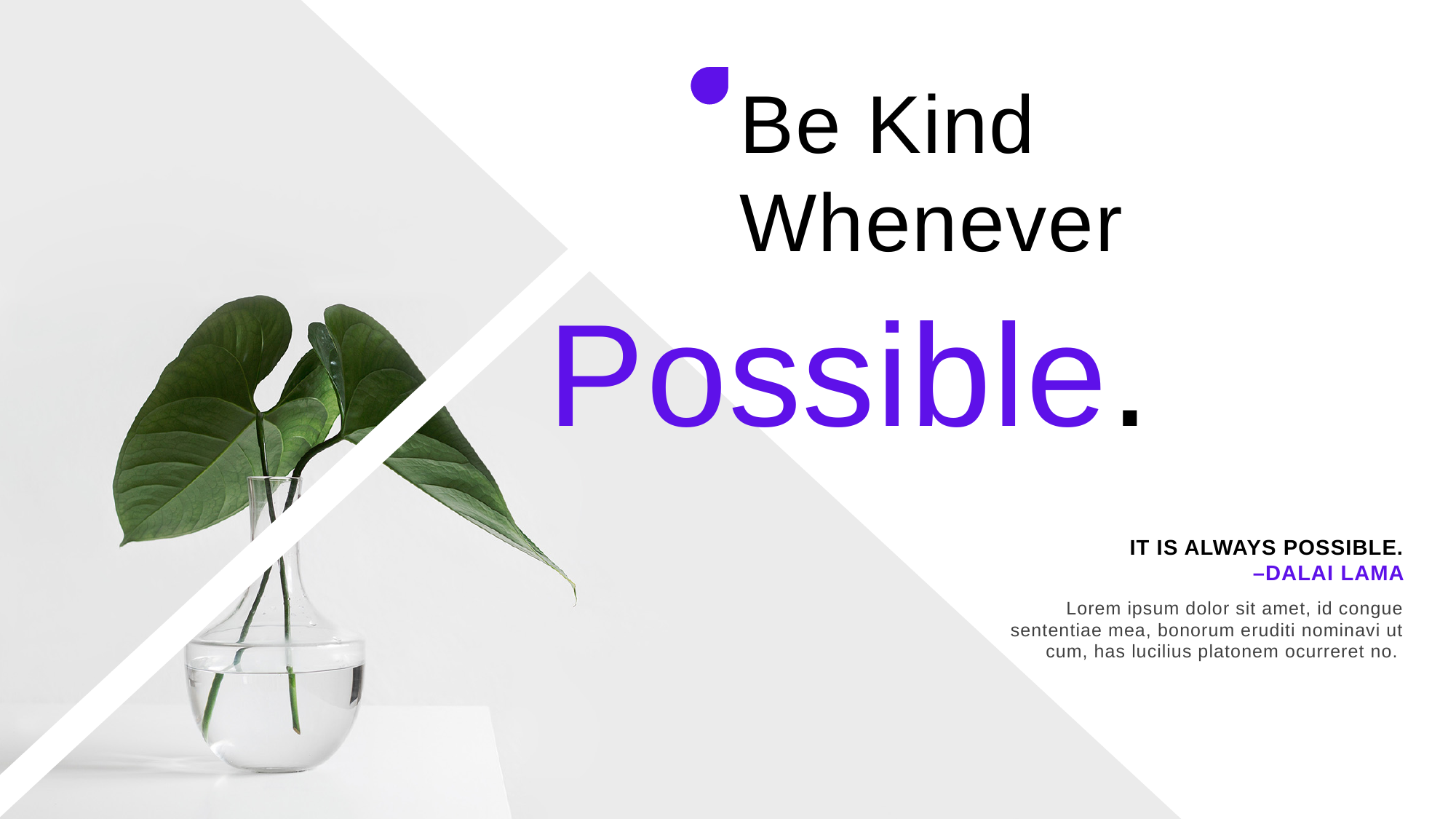

Be Kind Whenever
Possible.
IT IS ALWAYS POSSIBLE. –DALAI LAMA
Lorem ipsum dolor sit amet, id congue sententiae mea, bonorum eruditi nominavi ut cum, has lucilius platonem ocurreret no.